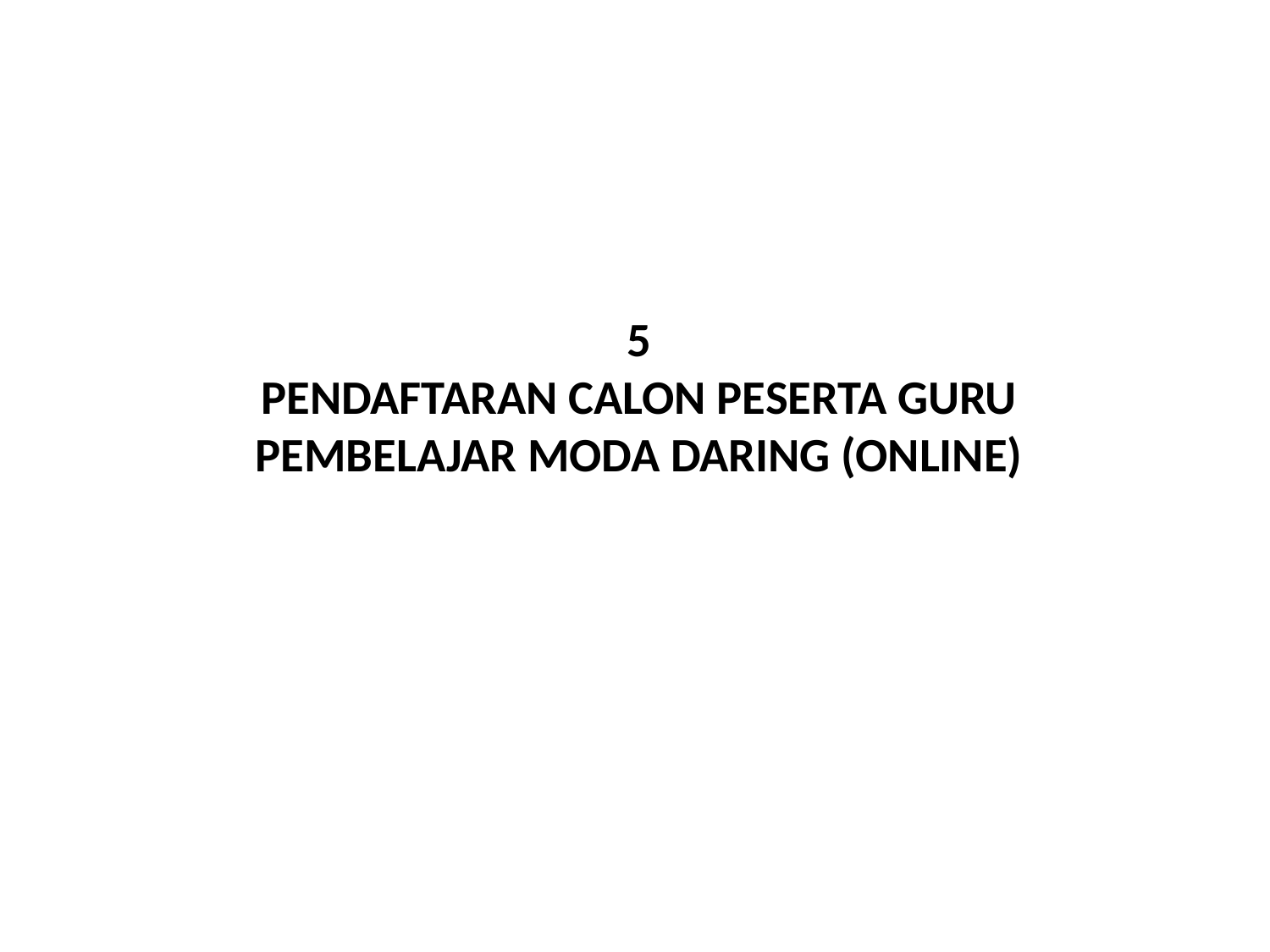

# 5 PENDAFTARAN CALON PESERTA GURU PEMBELAJAR MODA DARING (ONLINE)